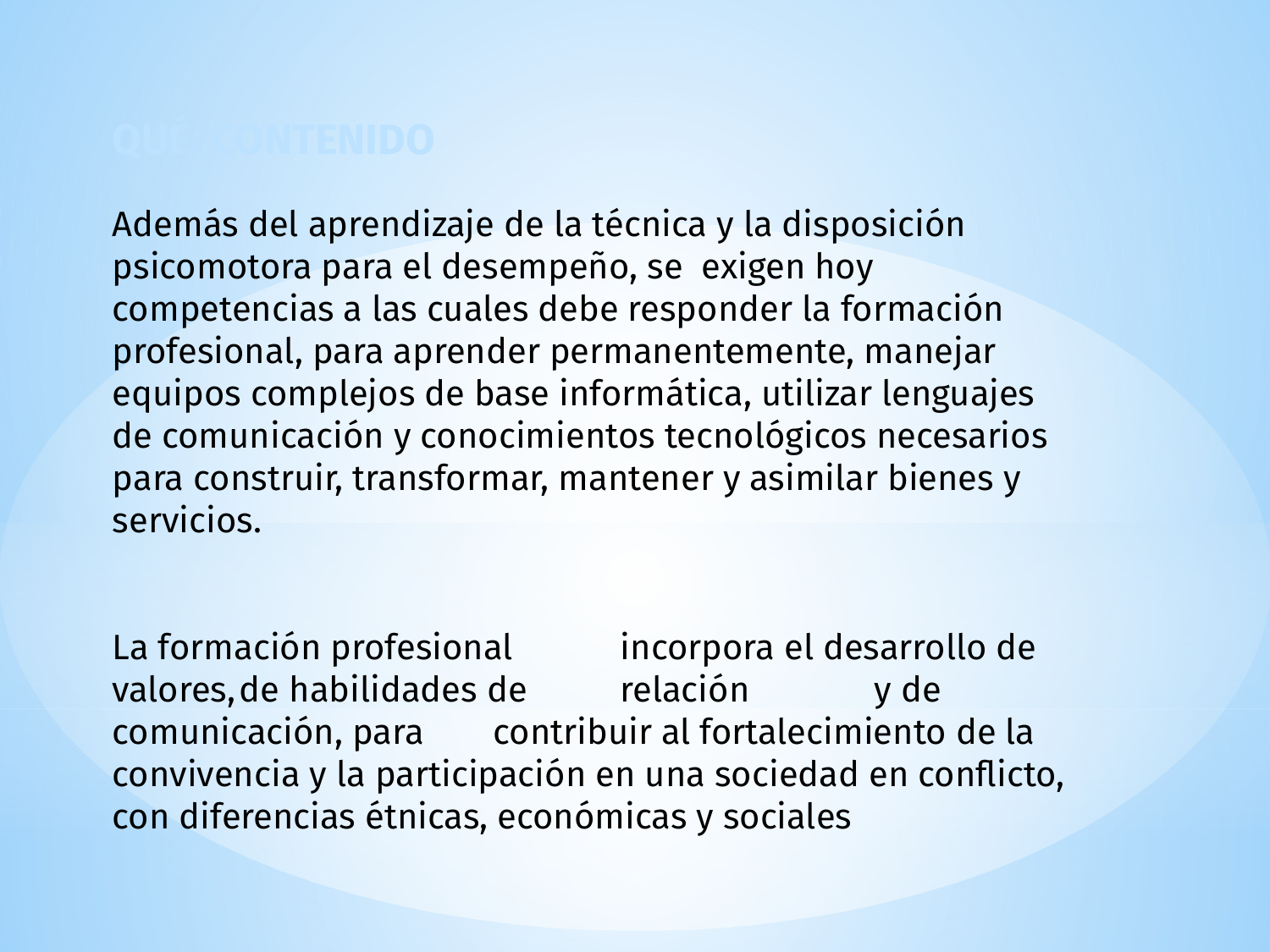

QUÉ: CONTENIDO

Además del aprendizaje de la técnica y la disposición psicomotora para el desempeño, se  exigen hoy competencias a las cuales debe responder la formación profesional, para aprender permanentemente, manejar equipos complejos de base informática, utilizar lenguajes de comunicación y conocimientos tecnológicos necesarios para construir, transformar, mantener y asimilar bienes y servicios.

La formación profesional	incorpora el desarrollo de valores,	de habilidades de	relación	y de comunicación, para	contribuir al fortalecimiento de la convivencia y la participación en una sociedad en conflicto, con diferencias étnicas, económicas y sociales